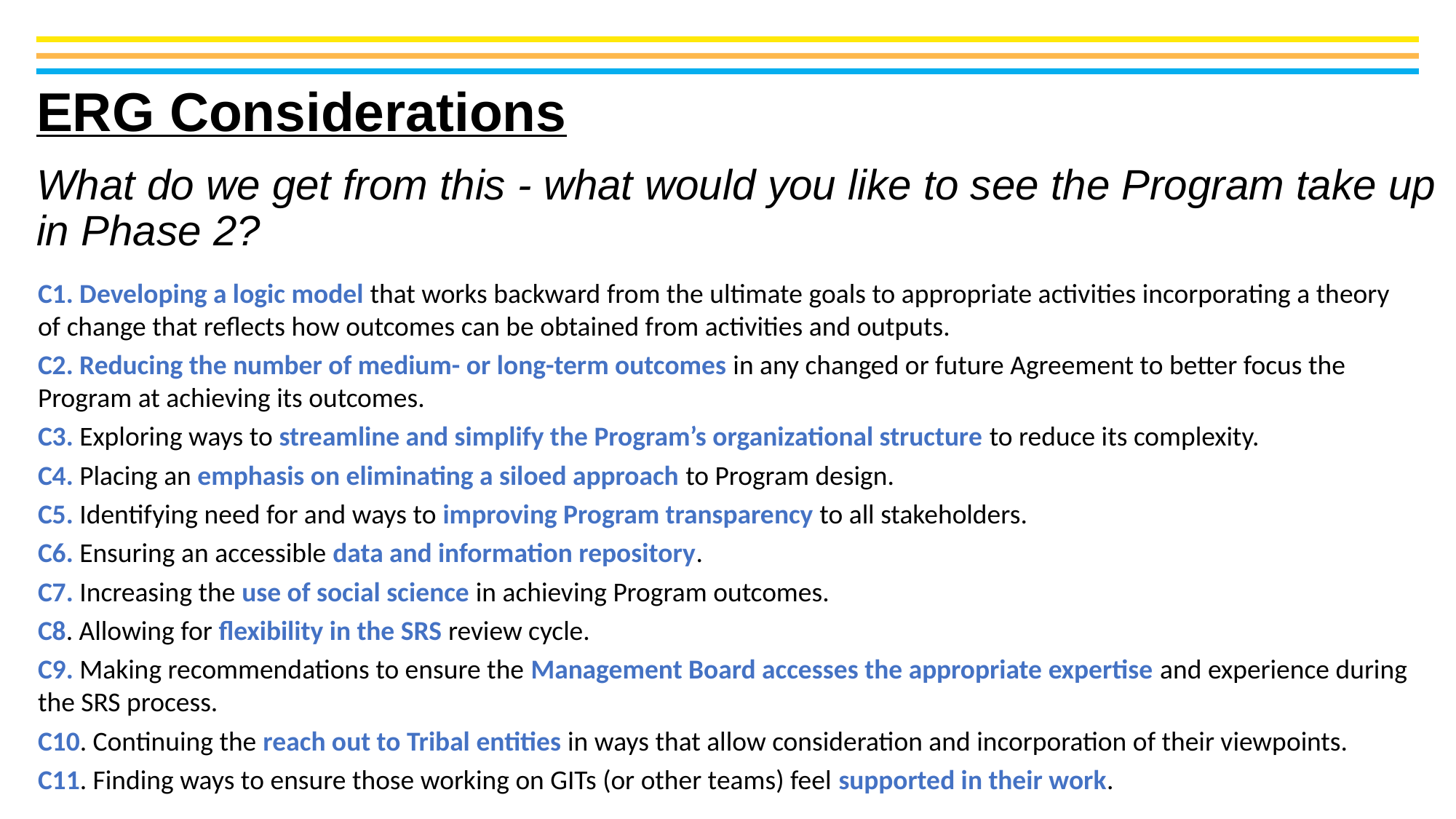

# ERG Considerations
What do we get from this - what would you like to see the Program take up in Phase 2?
C1. Developing a logic model that works backward from the ultimate goals to appropriate activities incorporating a theory of change that reflects how outcomes can be obtained from activities and outputs.
C2. Reducing the number of medium- or long-term outcomes in any changed or future Agreement to better focus the Program at achieving its outcomes.
C3. Exploring ways to streamline and simplify the Program’s organizational structure to reduce its complexity.
C4. Placing an emphasis on eliminating a siloed approach to Program design.
C5. Identifying need for and ways to improving Program transparency to all stakeholders.
C6. Ensuring an accessible data and information repository.
C7. Increasing the use of social science in achieving Program outcomes.
C8. Allowing for flexibility in the SRS review cycle.
C9. Making recommendations to ensure the Management Board accesses the appropriate expertise and experience during the SRS process.
C10. Continuing the reach out to Tribal entities in ways that allow consideration and incorporation of their viewpoints.
C11. Finding ways to ensure those working on GITs (or other teams) feel supported in their work.